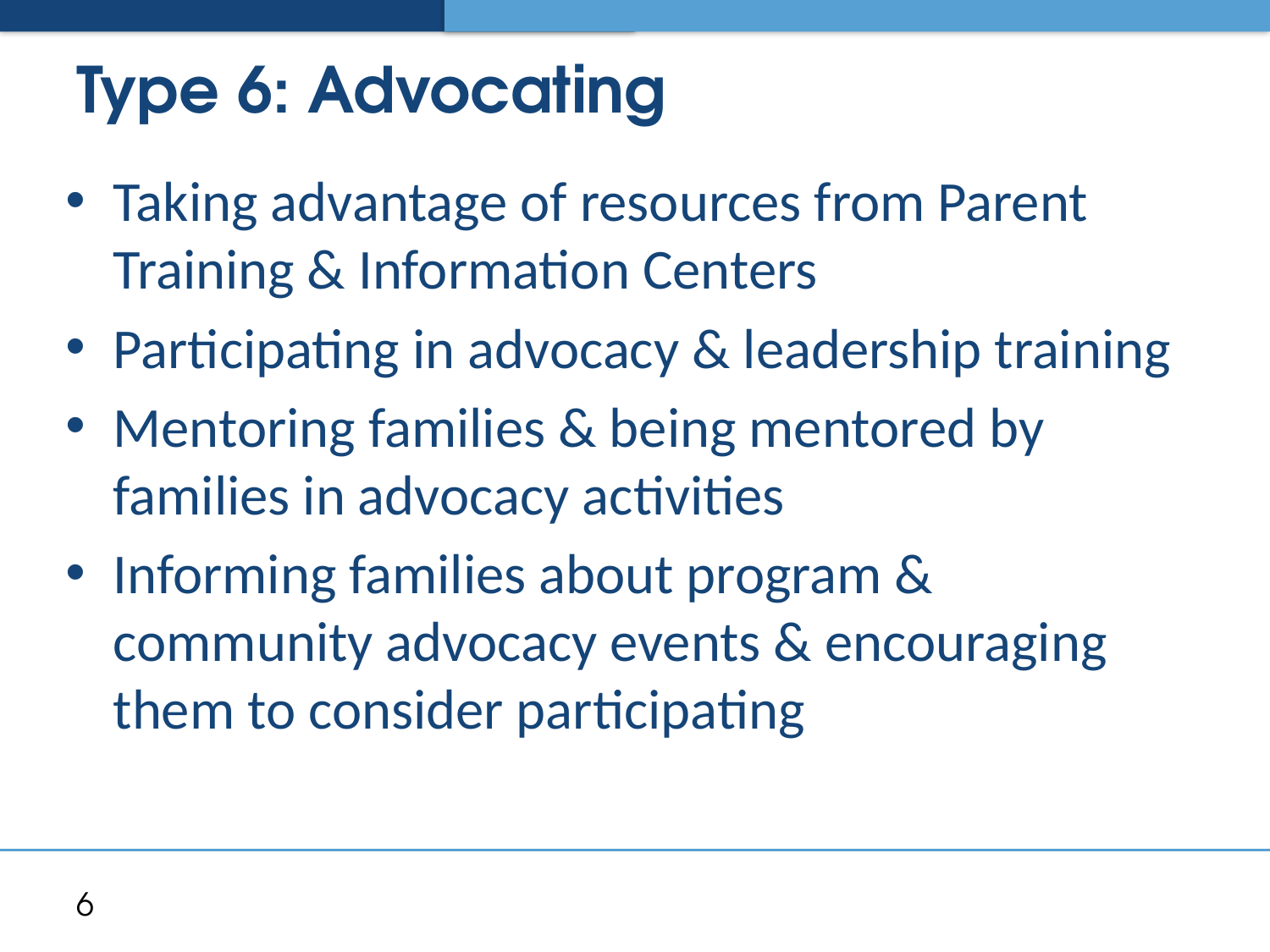

# Type 6: Advocating
Taking advantage of resources from Parent Training & Information Centers
Participating in advocacy & leadership training
Mentoring families & being mentored by families in advocacy activities
Informing families about program & community advocacy events & encouraging them to consider participating
6